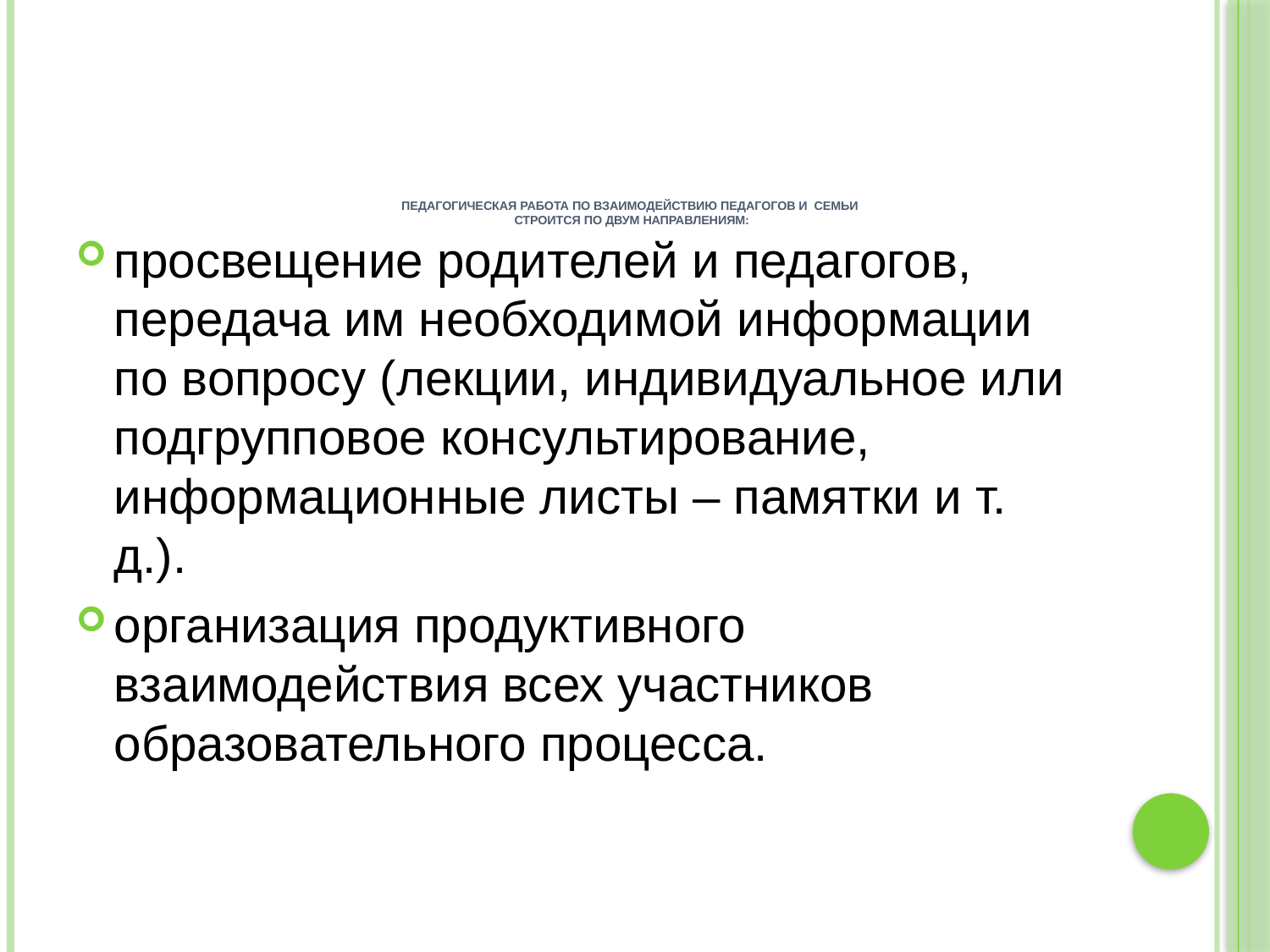

# Педагогическая работа по взаимодействию педагогов и  семьи строится по двум направлениям:
просвещение родителей и педагогов, передача им необходимой информации по вопросу (лекции, индивидуальное или подгрупповое консультирование, информационные листы – памятки и т. д.).
организация продуктивного взаимодействия всех участников образовательного процесса.